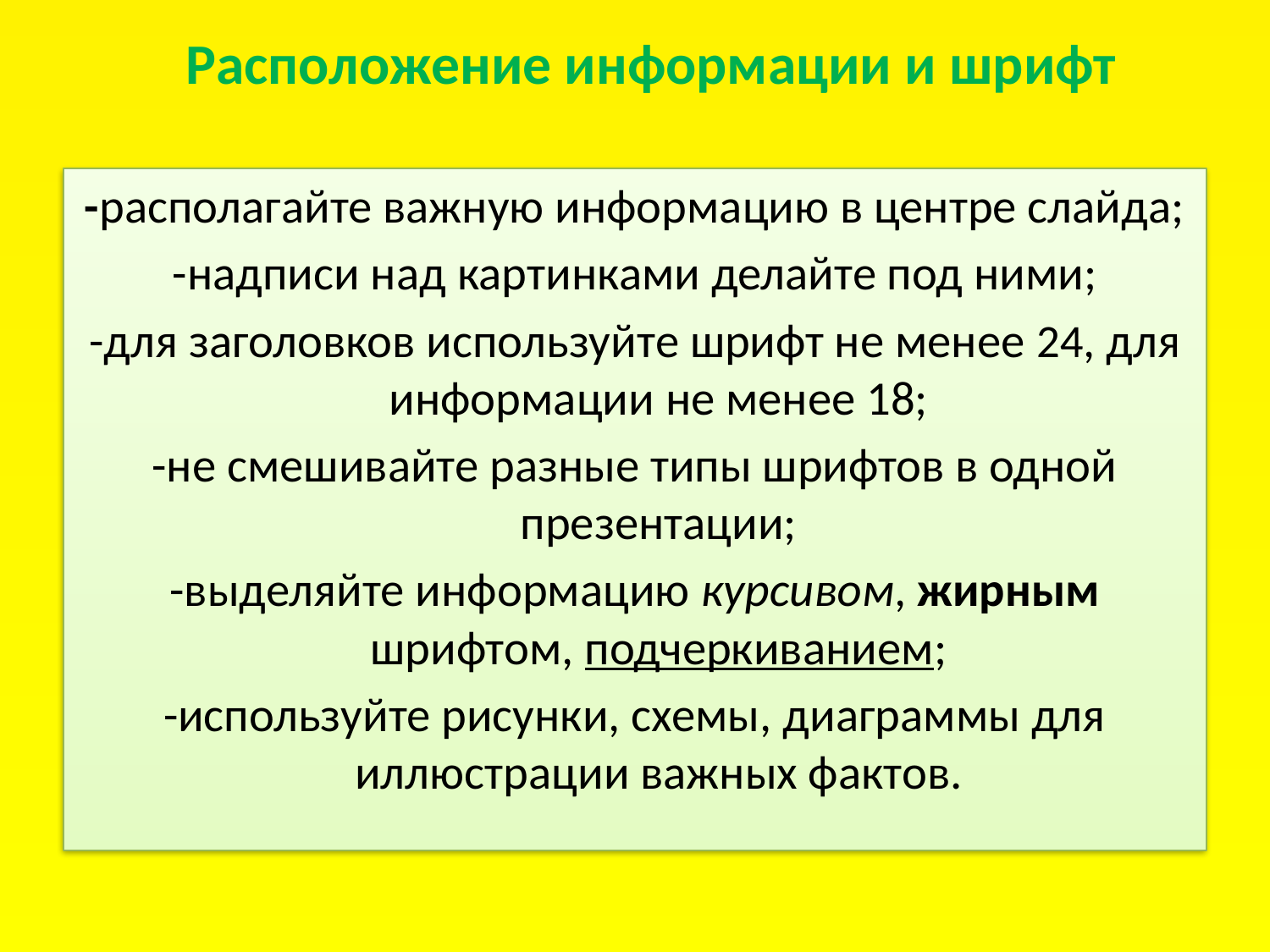

# Расположение информации и шрифт
-располагайте важную информацию в центре слайда;
-надписи над картинками делайте под ними;
-для заголовков используйте шрифт не менее 24, для информации не менее 18;
-не смешивайте разные типы шрифтов в одной презентации;
-выделяйте информацию курсивом, жирным шрифтом, подчеркиванием;
-используйте рисунки, схемы, диаграммы для иллюстрации важных фактов.